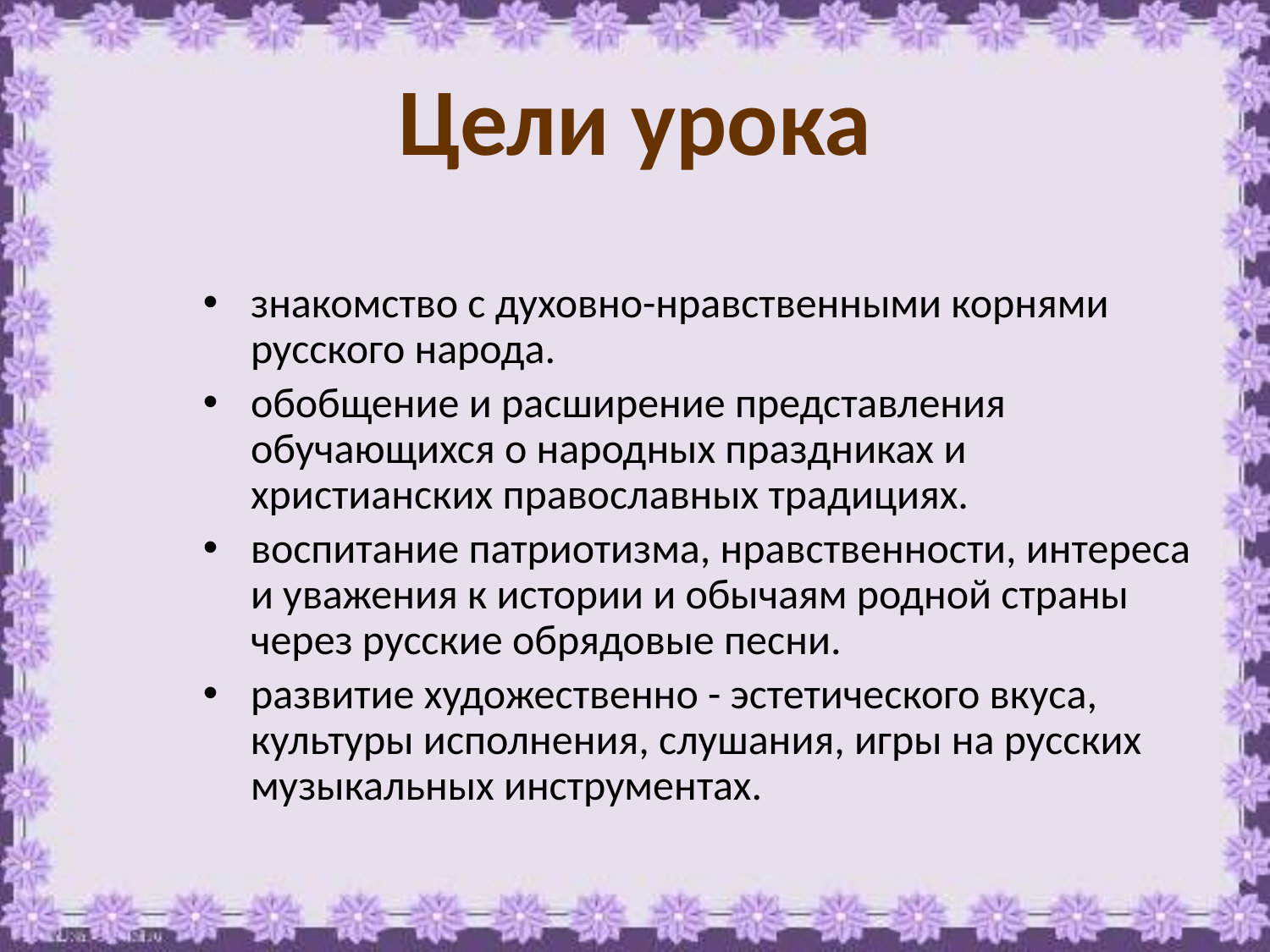

# Цели урока
знакомство с духовно-нравственными корнями русского народа.
обобщение и расширение представления обучающихся о народных праздниках и христианских православных традициях.
воспитание патриотизма, нравственности, интереса и уважения к истории и обычаям родной страны через русские обрядовые песни.
развитие художественно - эстетического вкуса, культуры исполнения, слушания, игры на русских музыкальных инструментах.